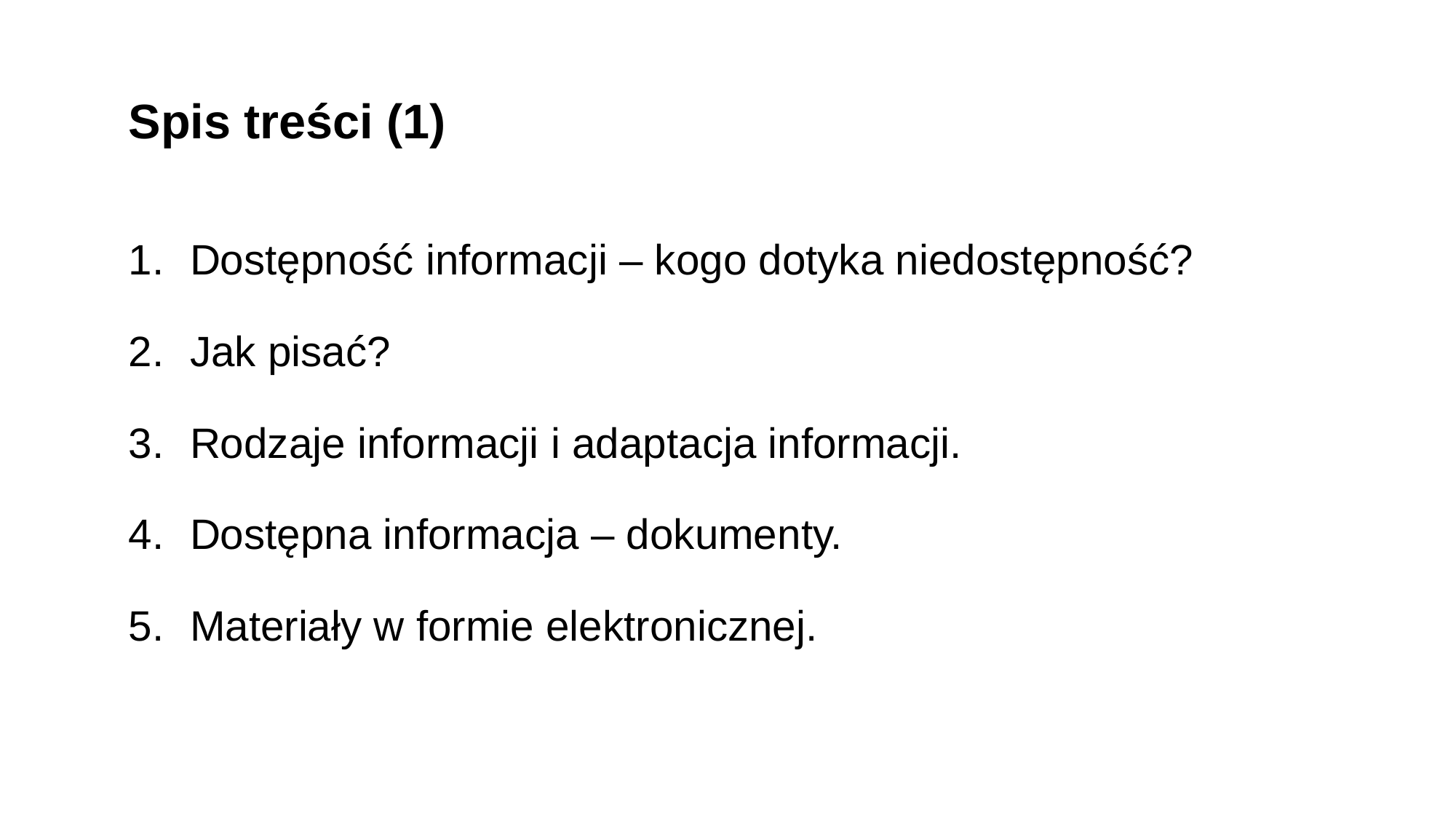

# Spis treści (1)
Dostępność informacji – kogo dotyka niedostępność?
Jak pisać?
Rodzaje informacji i adaptacja informacji.
Dostępna informacja – dokumenty.
Materiały w formie elektronicznej.